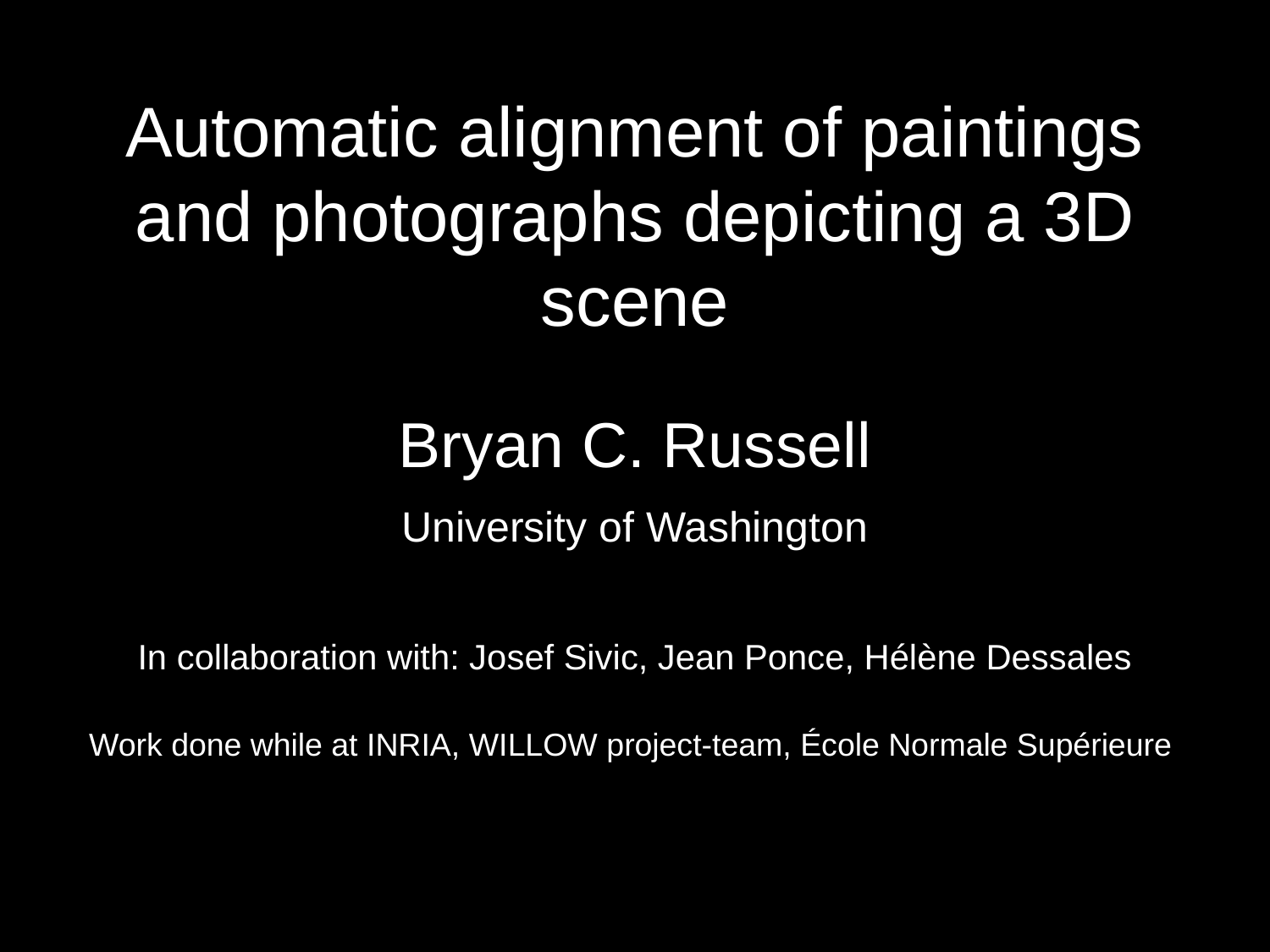

Automatic alignment of paintings and photographs depicting a 3D scene

Bryan C. Russell
University of Washington
In collaboration with: Josef Sivic, Jean Ponce, Hélène Dessales
Work done while at INRIA, WILLOW project-team, École Normale Supérieure